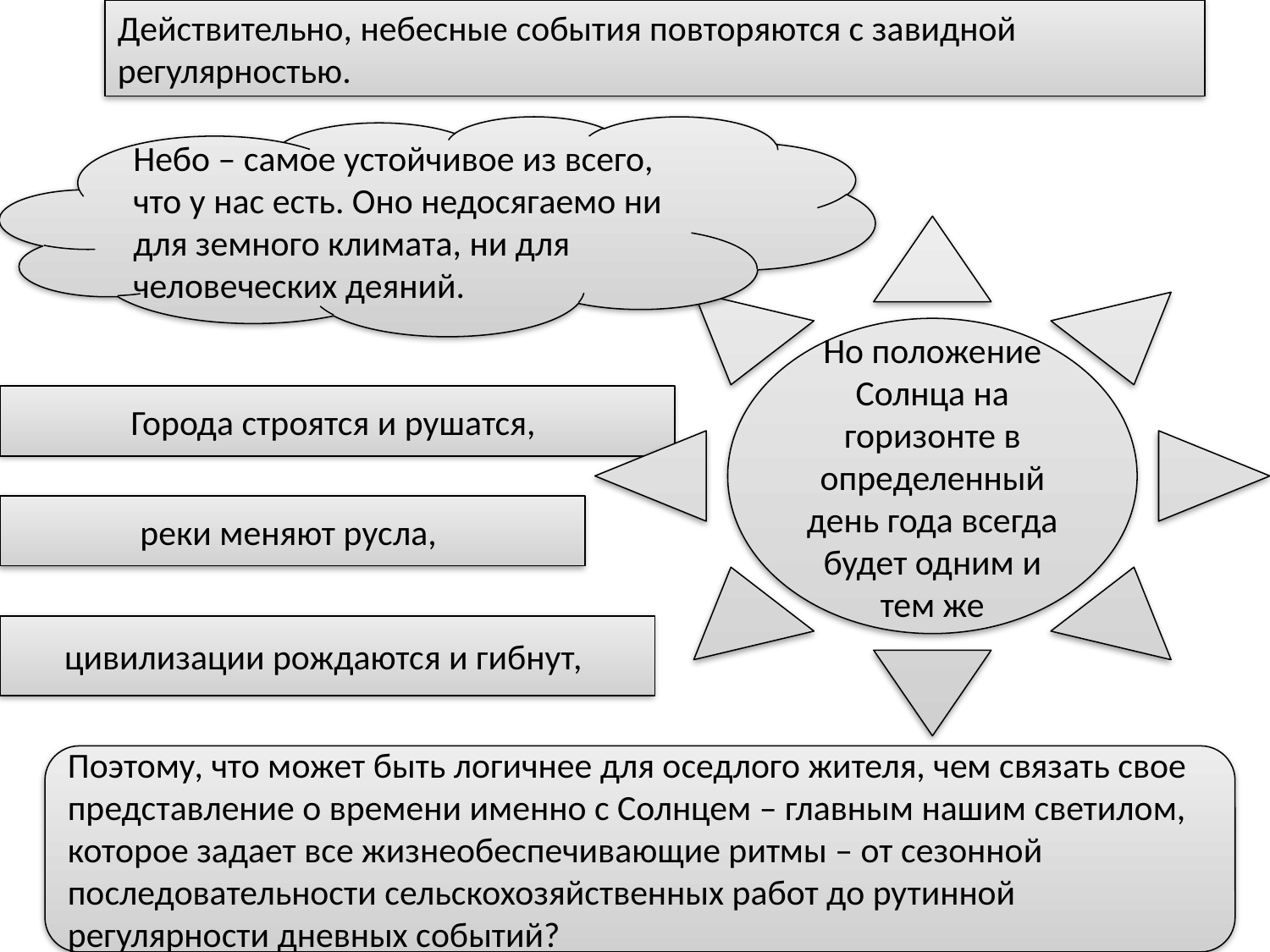

Действительно, небесные события повторяются с завидной регулярностью.
Небо – самое устойчивое из всего, что у нас есть. Оно недосягаемо ни для земного климата, ни для человеческих деяний.
Но положение Солнца на горизонте в определенный день года всегда будет одним и тем же
Города строятся и рушатся,
реки меняют русла,
цивилизации рождаются и гибнут,
Поэтому, что может быть логичнее для оседлого жителя, чем связать свое представление о времени именно с Солнцем – главным нашим светилом, которое задает все жизнеобеспечивающие ритмы – от сезонной последовательности сельскохозяйственных работ до рутинной регулярности дневных событий?